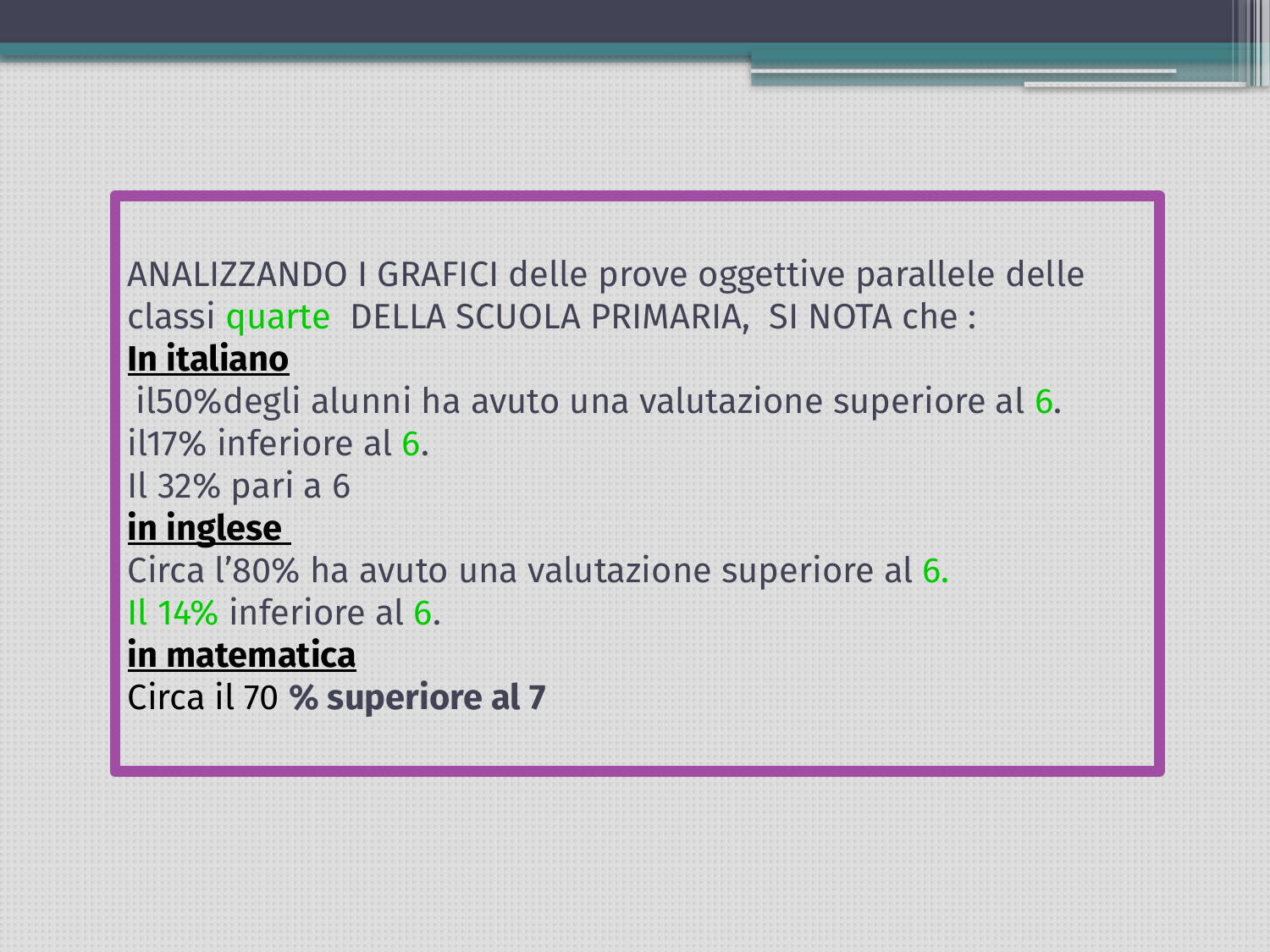

# ANALIZZANDO I GRAFICI delle prove oggettive parallele delle classi quarte  DELLA SCUOLA PRIMARIA,  SI NOTA che : In italiano il50%degli alunni ha avuto una valutazione superiore al 6. il17% inferiore al 6. Il 32% pari a 6 in inglese Circa l’80% ha avuto una valutazione superiore al 6. Il 14% inferiore al 6. in matematica Circa il 70 % superiore al 7